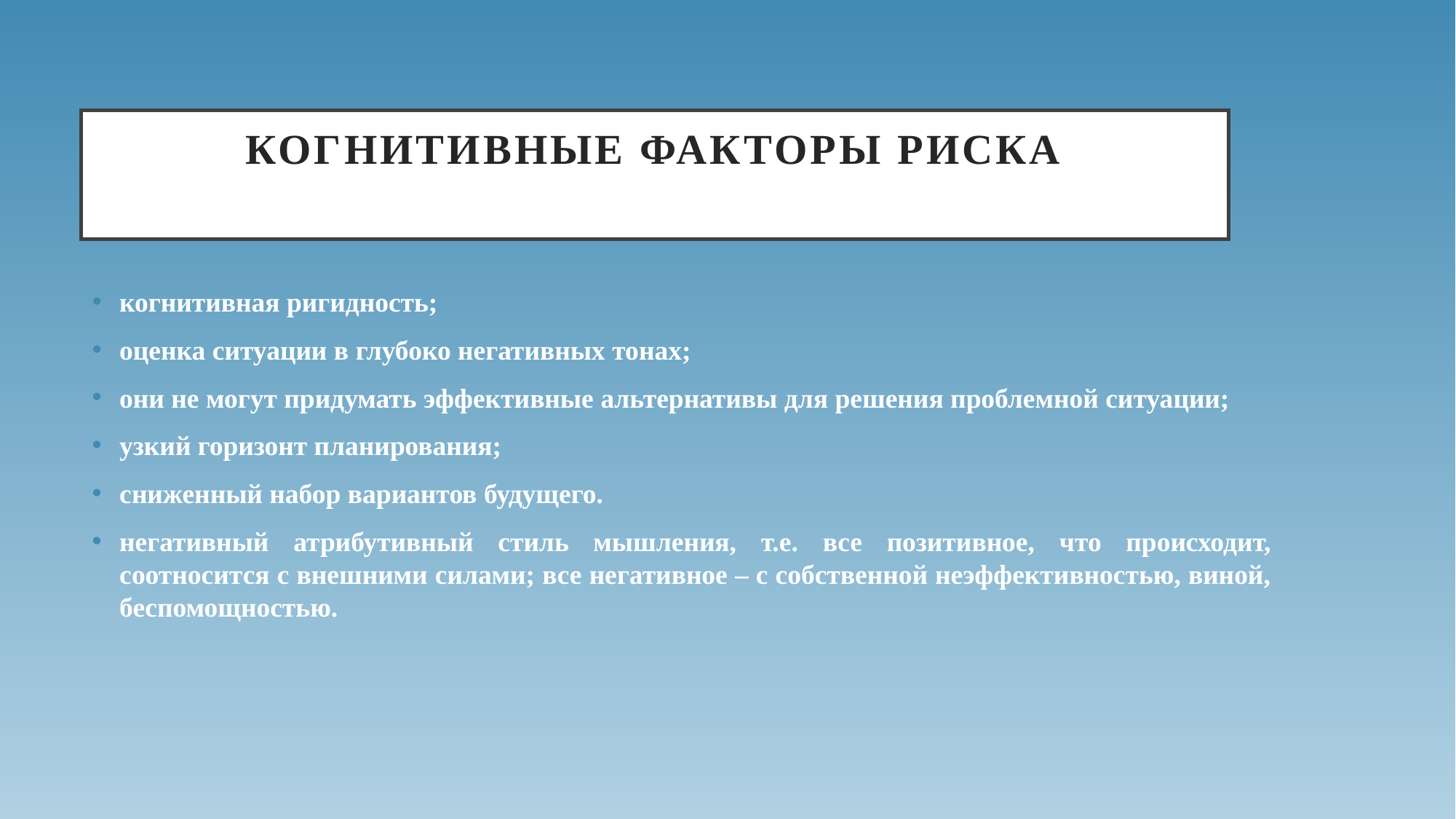

# Когнитивные факторы риска
когнитивная ригидность;
оценка ситуации в глубоко негативных тонах;
они не могут придумать эффективные альтернативы для решения проблемной ситуации;
узкий горизонт планирования;
сниженный набор вариантов будущего.
негативный атрибутивный стиль мышления, т.е. все позитивное, что происходит, соотносится с внешними силами; все негативное – с собственной неэффективностью, виной, беспомощностью.